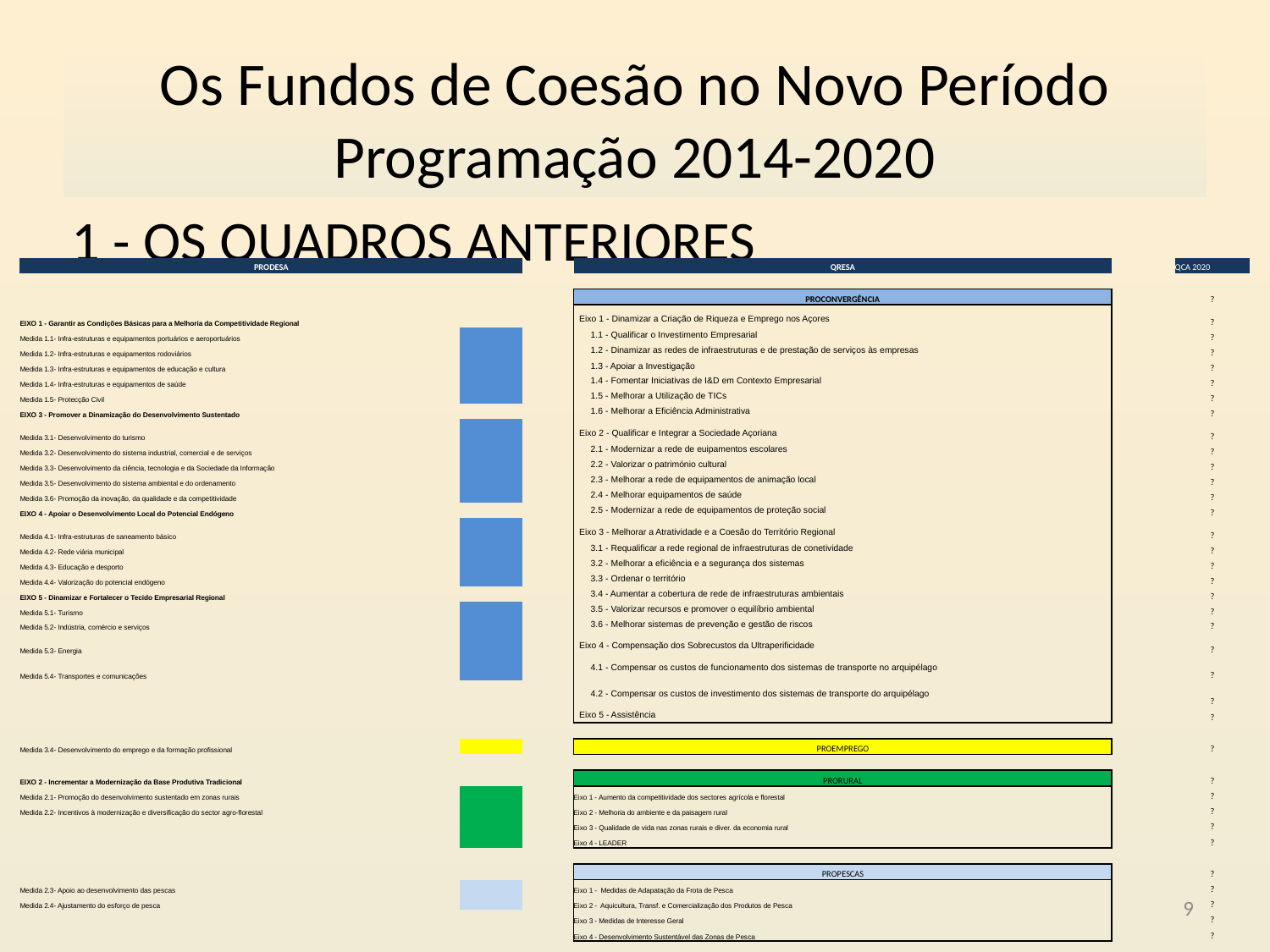

# Os Fundos de Coesão no Novo Período Programação 2014-2020
1 - OS QUADROS ANTERIORES
| PRODESA |  |  |  |  |  |  |  |  | QRESA |  | QCA 2020 |
| --- | --- | --- | --- | --- | --- | --- | --- | --- | --- | --- | --- |
|  |  |  |  |  |  |  |  |  |  |  |  |
|  |  |  |  |  |  |  |  |  | PROCONVERGÊNCIA |  | ? |
| EIXO 1 - Garantir as Condições Básicas para a Melhoria da Competitividade Regional |  |  |  |  |  |  |  |  | Eixo 1 - Dinamizar a Criação de Riqueza e Emprego nos Açores |  | ? |
| Medida 1.1- Infra-estruturas e equipamentos portuários e aeroportuários |  |  |  |  |  |  |  |  | 1.1 - Qualificar o Investimento Empresarial |  | ? |
| Medida 1.2- Infra-estruturas e equipamentos rodoviários |  |  |  |  |  |  |  |  | 1.2 - Dinamizar as redes de infraestruturas e de prestação de serviços às empresas |  | ? |
| Medida 1.3- Infra-estruturas e equipamentos de educação e cultura |  |  |  |  |  |  |  |  | 1.3 - Apoiar a Investigação |  | ? |
| Medida 1.4- Infra-estruturas e equipamentos de saúde |  |  |  |  |  |  |  |  | 1.4 - Fomentar Iniciativas de I&D em Contexto Empresarial |  | ? |
| Medida 1.5- Protecção Civil |  |  |  |  |  |  |  |  | 1.5 - Melhorar a Utilização de TICs |  | ? |
| EIXO 3 - Promover a Dinamização do Desenvolvimento Sustentado |  |  |  |  |  |  |  |  | 1.6 - Melhorar a Eficiência Administrativa |  | ? |
| Medida 3.1- Desenvolvimento do turismo |  |  |  |  |  |  |  |  | Eixo 2 - Qualificar e Integrar a Sociedade Açoriana |  | ? |
| Medida 3.2- Desenvolvimento do sistema industrial, comercial e de serviços |  |  |  |  |  |  |  |  | 2.1 - Modernizar a rede de euipamentos escolares |  | ? |
| Medida 3.3- Desenvolvimento da ciência, tecnologia e da Sociedade da Informação |  |  |  |  |  |  |  |  | 2.2 - Valorizar o património cultural |  | ? |
| Medida 3.5- Desenvolvimento do sistema ambiental e do ordenamento |  |  |  |  |  |  |  |  | 2.3 - Melhorar a rede de equipamentos de animação local |  | ? |
| Medida 3.6- Promoção da inovação, da qualidade e da competitividade |  |  |  |  |  |  |  |  | 2.4 - Melhorar equipamentos de saúde |  | ? |
| EIXO 4 - Apoiar o Desenvolvimento Local do Potencial Endógeno |  |  |  |  |  |  |  |  | 2.5 - Modernizar a rede de equipamentos de proteção social |  | ? |
| Medida 4.1- Infra-estruturas de saneamento básico |  |  |  |  |  |  |  |  | Eixo 3 - Melhorar a Atratividade e a Coesão do Território Regional |  | ? |
| Medida 4.2- Rede viária municipal |  |  |  |  |  |  |  |  | 3.1 - Requalificar a rede regional de infraestruturas de conetividade |  | ? |
| Medida 4.3- Educação e desporto |  |  |  |  |  |  |  |  | 3.2 - Melhorar a eficiência e a segurança dos sistemas |  | ? |
| Medida 4.4- Valorização do potencial endógeno |  |  |  |  |  |  |  |  | 3.3 - Ordenar o território |  | ? |
| EIXO 5 - Dinamizar e Fortalecer o Tecido Empresarial Regional |  |  |  |  |  |  |  |  | 3.4 - Aumentar a cobertura de rede de infraestruturas ambientais |  | ? |
| Medida 5.1- Turismo |  |  |  |  |  |  |  |  | 3.5 - Valorizar recursos e promover o equilíbrio ambiental |  | ? |
| Medida 5.2- Indústria, comércio e serviços |  |  |  |  |  |  |  |  | 3.6 - Melhorar sistemas de prevenção e gestão de riscos |  | ? |
| Medida 5.3- Energia |  |  |  |  |  |  |  |  | Eixo 4 - Compensação dos Sobrecustos da Ultraperificidade |  | ? |
| Medida 5.4- Transportes e comunicações |  |  |  |  |  |  |  |  | 4.1 - Compensar os custos de funcionamento dos sistemas de transporte no arquipélago |  | ? |
|  |  |  |  |  |  |  |  |  | 4.2 - Compensar os custos de investimento dos sistemas de transporte do arquipélago |  | ? |
|  |  |  |  |  |  |  |  |  | Eixo 5 - Assistência |  | ? |
|  |  |  |  |  |  |  |  |  |  |  |  |
| Medida 3.4- Desenvolvimento do emprego e da formação profissional |  |  |  |  |  |  |  |  | PROEMPREGO |  | ? |
|  |  |  |  |  |  |  |  |  |  |  |  |
| EIXO 2 - Incrementar a Modernização da Base Produtiva Tradicional |  |  |  |  |  |  |  |  | PRORURAL |  | ? |
| Medida 2.1- Promoção do desenvolvimento sustentado em zonas rurais |  |  |  |  |  |  |  |  | Eixo 1 - Aumento da competitividade dos sectores agrícola e florestal |  | ? |
| Medida 2.2- Incentivos à modernização e diversificação do sector agro-florestal |  |  |  |  |  |  |  |  | Eixo 2 - Melhoria do ambiente e da paisagem rural |  | ? |
|  |  |  |  |  |  |  |  |  | Eixo 3 - Qualidade de vida nas zonas rurais e diver. da economia rural |  | ? |
|  |  |  |  |  |  |  |  |  | Eixo 4 - LEADER |  | ? |
|  |  |  |  |  |  |  |  |  |  |  |  |
|  |  |  |  |  |  |  |  |  | PROPESCAS |  | ? |
| Medida 2.3- Apoio ao desenvolvimento das pescas |  |  |  |  |  |  |  |  | Eixo 1 - Medidas de Adapatação da Frota de Pesca |  | ? |
| Medida 2.4- Ajustamento do esforço de pesca |  |  |  |  |  |  |  |  | Eixo 2 - Aquicultura, Transf. e Comercialização dos Produtos de Pesca |  | ? |
|  |  |  |  |  |  |  |  |  | Eixo 3 - Medidas de Interesse Geral |  | ? |
|  |  |  |  |  |  |  |  |  | Eixo 4 - Desenvolvimento Sustentável das Zonas de Pesca |  | ? |
9